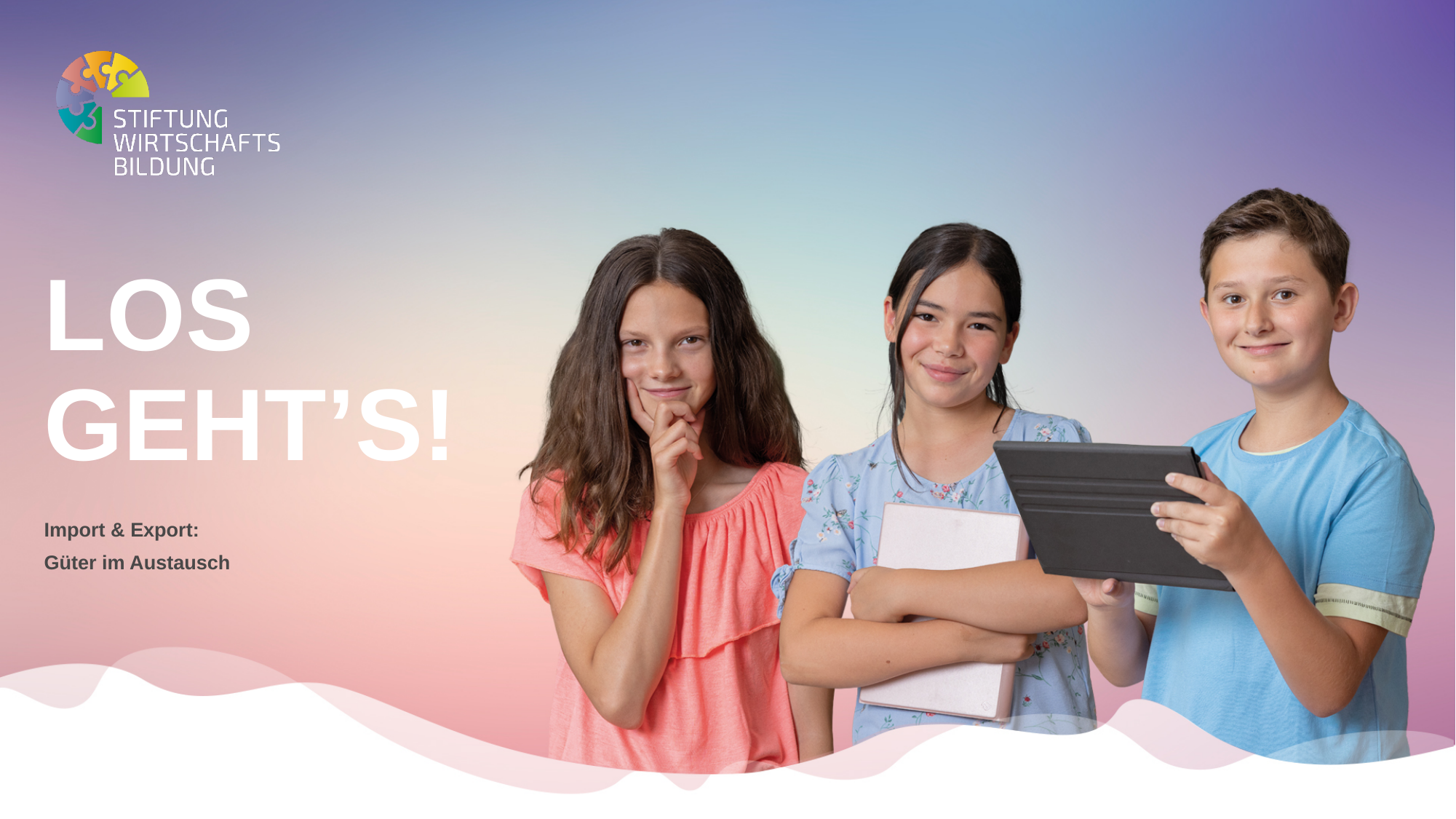

# Los Geht’s!
Import & Export:
Güter im Austausch